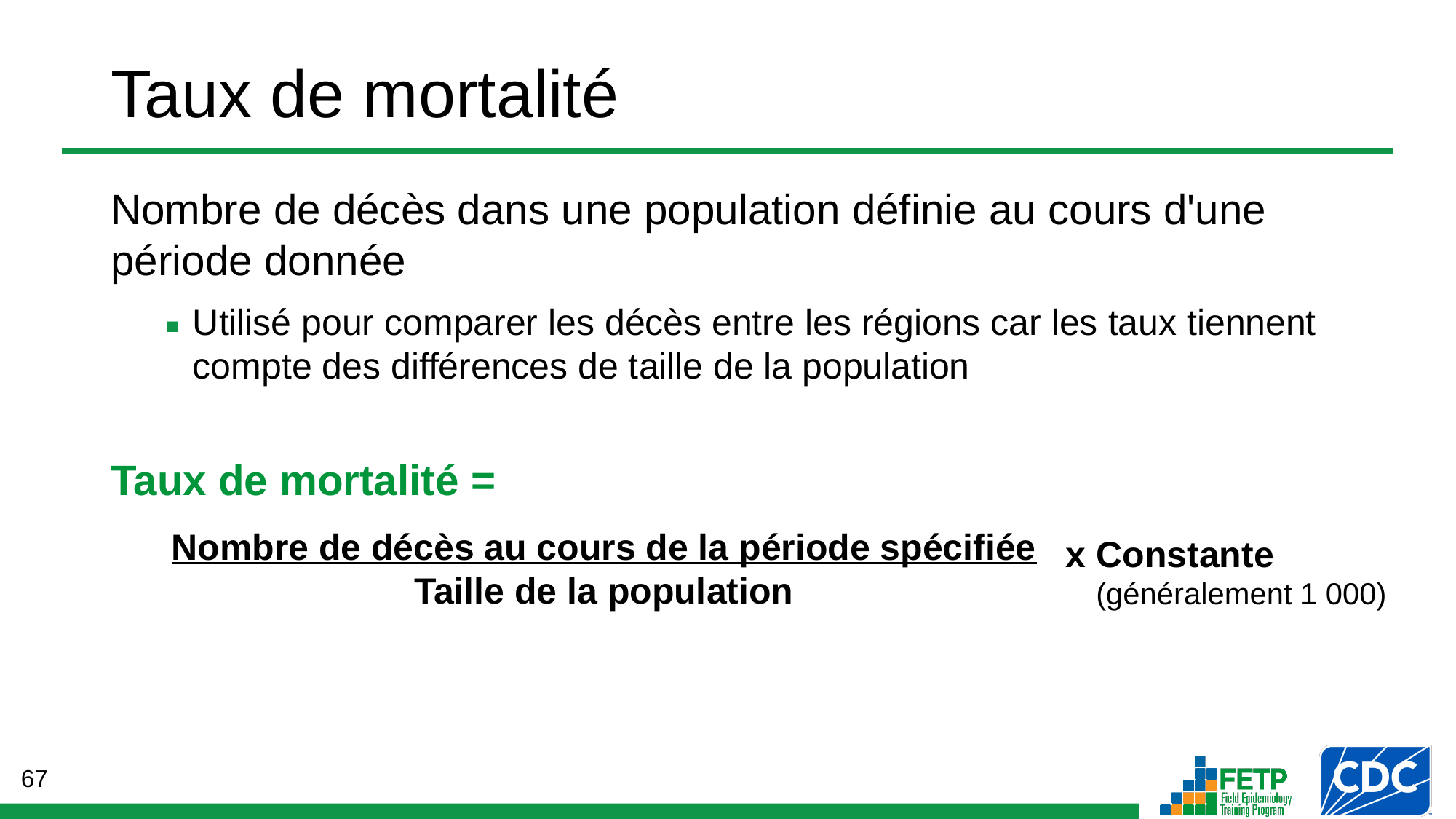

# Taux de mortalité
Nombre de décès dans une population définie au cours d'une période donnée
Utilisé pour comparer les décès entre les régions car les taux tiennent compte des différences de taille de la population
Taux de mortalité =

Nombre de décès au cours de la période spécifiée
Taille de la population
x Constante
(généralement 1 000)